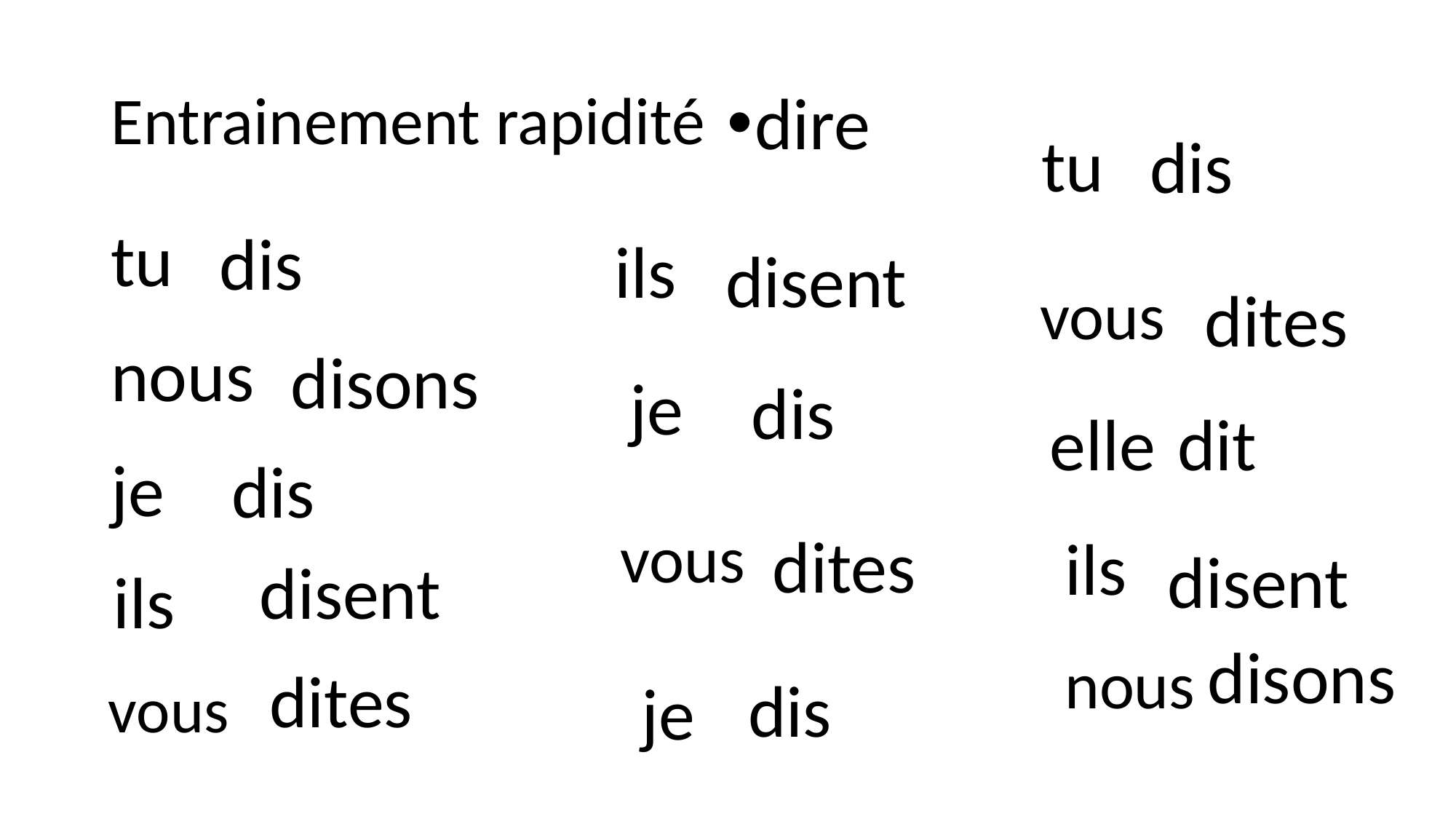

# Entrainement rapidité
dire
tu
dis
tu
dis
ils
disent
vous
dites
nous
disons
je
dis
dit
elle
je
dis
vous
dites
ils
disent
disent
ils
disons
nous
dites
dis
je
vous